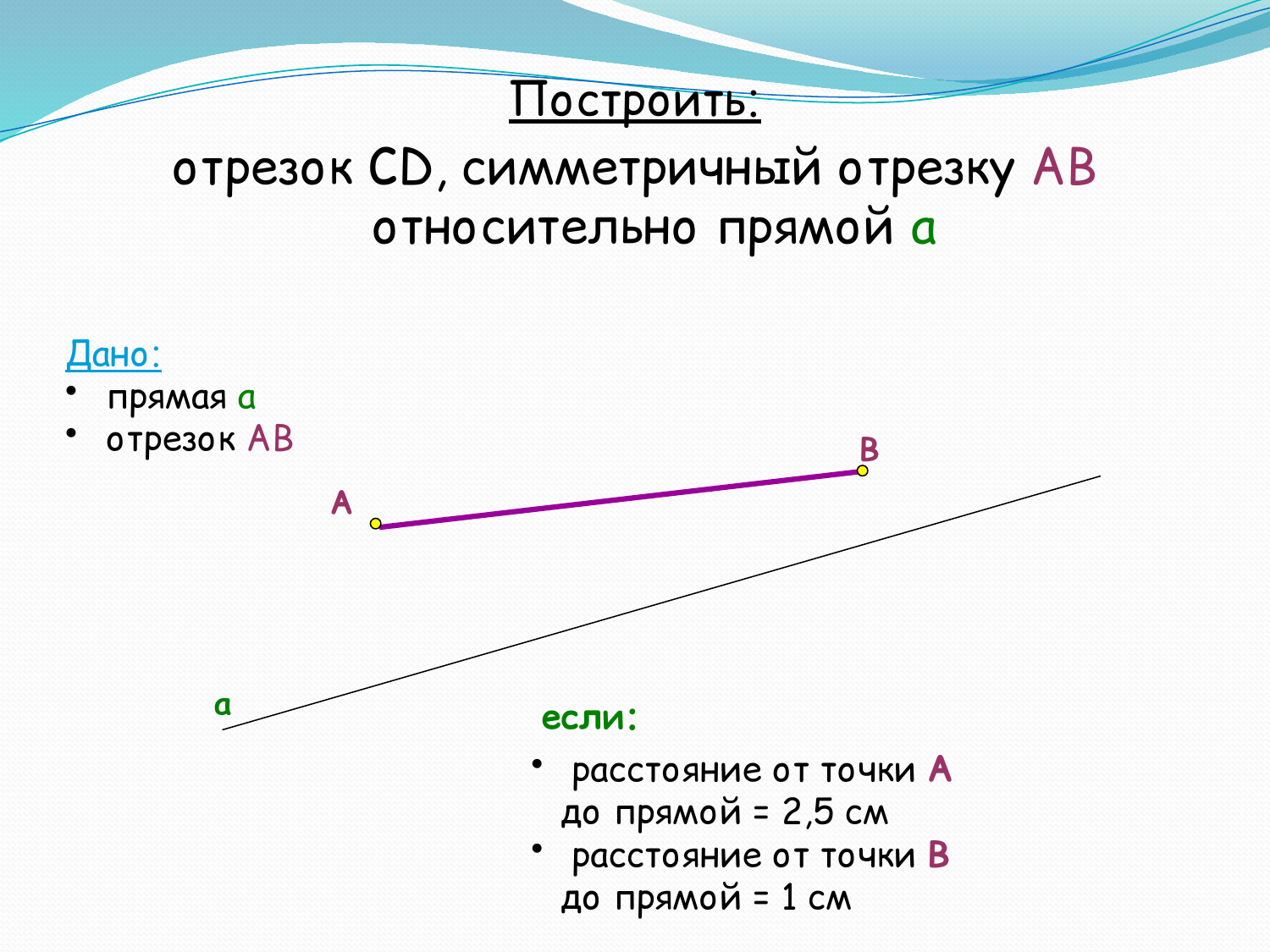

Построить:
отрезок CD, симметричный отрезку АВ относительно прямой а
Дано:
 прямая а
 отрезок АВ
В

А

а
если:
 расстояние от точки А до прямой = 2,5 см
 расстояние от точки В до прямой = 1 см